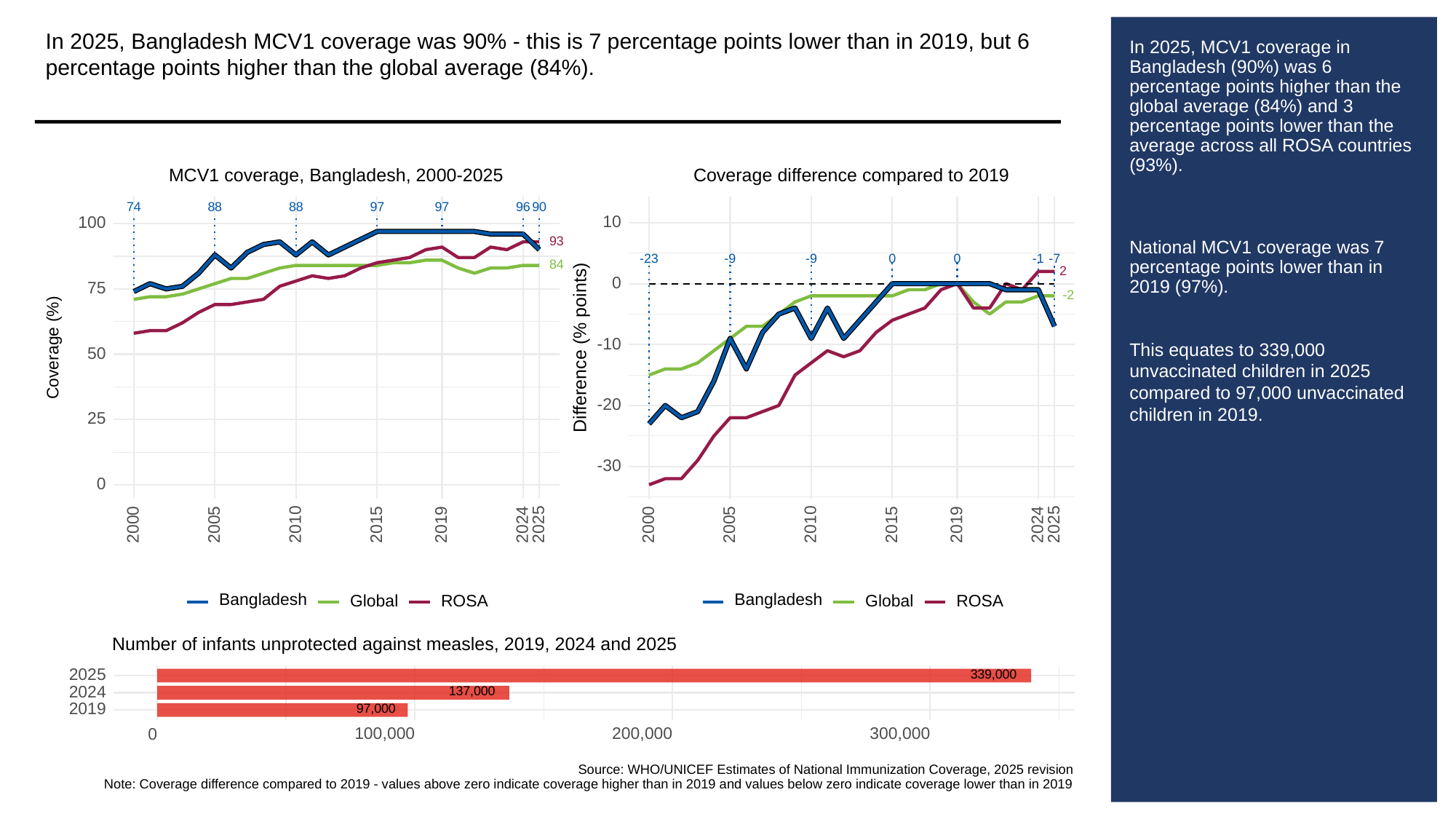

In 2025, Bangladesh MCV1 coverage was 90% - this is 7 percentage points lower than in 2019, but 6 percentage points higher than the global average (84%).
# In 2025, MCV1 coverage in Bangladesh (90%) was 6 percentage points higher than the global average (84%) and 3 percentage points lower than the average across all ROSA countries (93%).

National MCV1 coverage was 7 percentage points lower than in 2019 (97%).

This equates to 339,000 unvaccinated children in 2025 compared to 97,000 unvaccinated children in 2019.

MCV1 coverage, Bangladesh, 2000-2025
Coverage difference compared to 2019

88
88
97
97
96
90
74
10
100

93

-23
-9
-9
0
0
-1
-7

84

2

0
75

-2

-10
Difference (% points)
Coverage (%)

50

-20

25

-30

0

2000
2005
2010
2015
2019
2024
2025
2000
2005
2010
2015
2019
2024
2025
Bangladesh
Bangladesh
ROSA
ROSA
Global
Global

Number of infants unprotected against measles, 2019, 2024 and 2025

339,000
2025

137,000
2024

97,000
2019

100,000
200,000
300,000
0
Source: WHO/UNICEF Estimates of National Immunization Coverage, 2025 revision
Note: Coverage difference compared to 2019 - values above zero indicate coverage higher than in 2019 and values below zero indicate coverage lower than in 2019